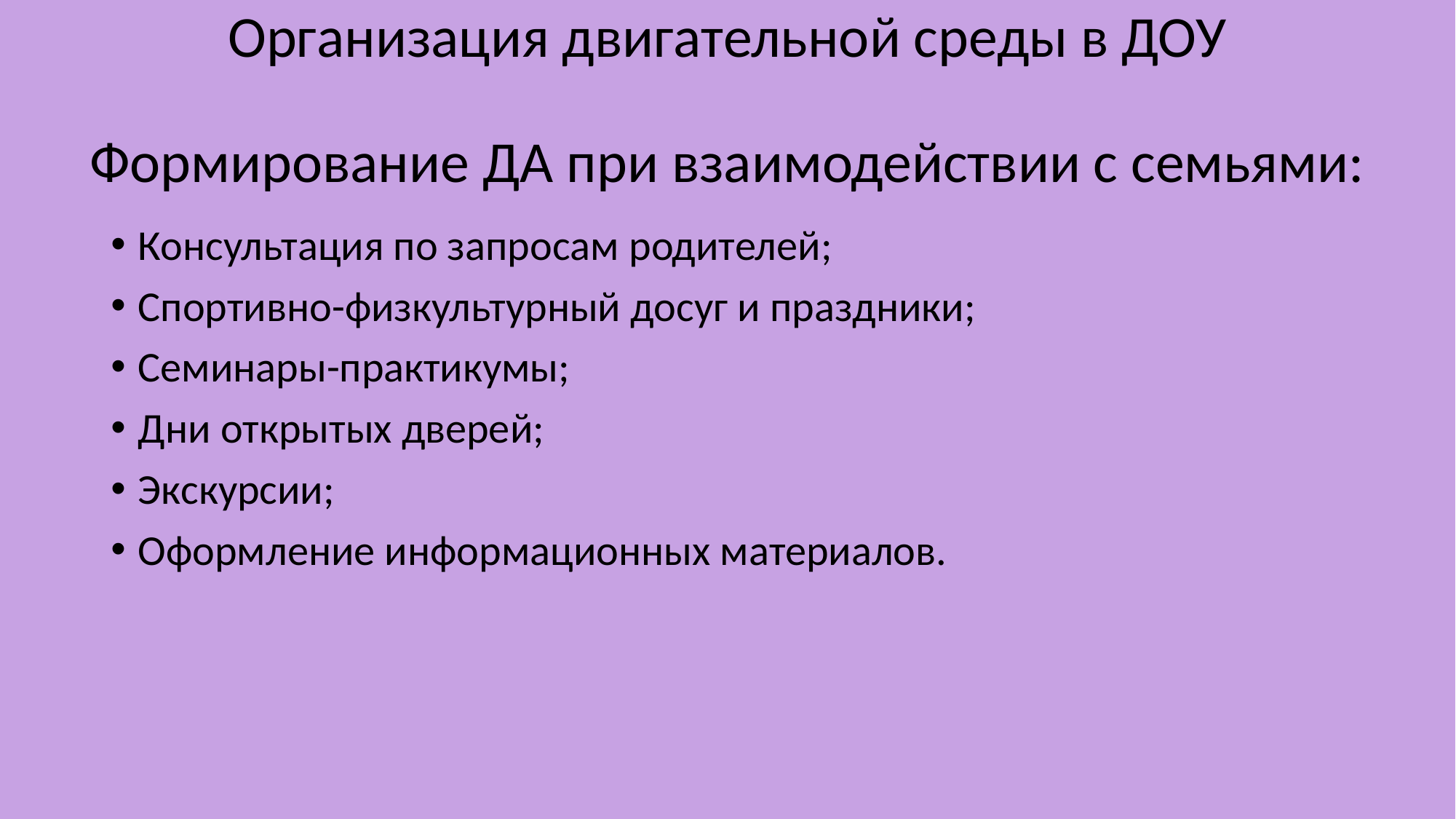

# Организация двигательной среды в ДОУ Формирование ДА при взаимодействии с семьями:
Консультация по запросам родителей;
Спортивно-физкультурный досуг и праздники;
Семинары-практикумы;
Дни открытых дверей;
Экскурсии;
Оформление информационных материалов.